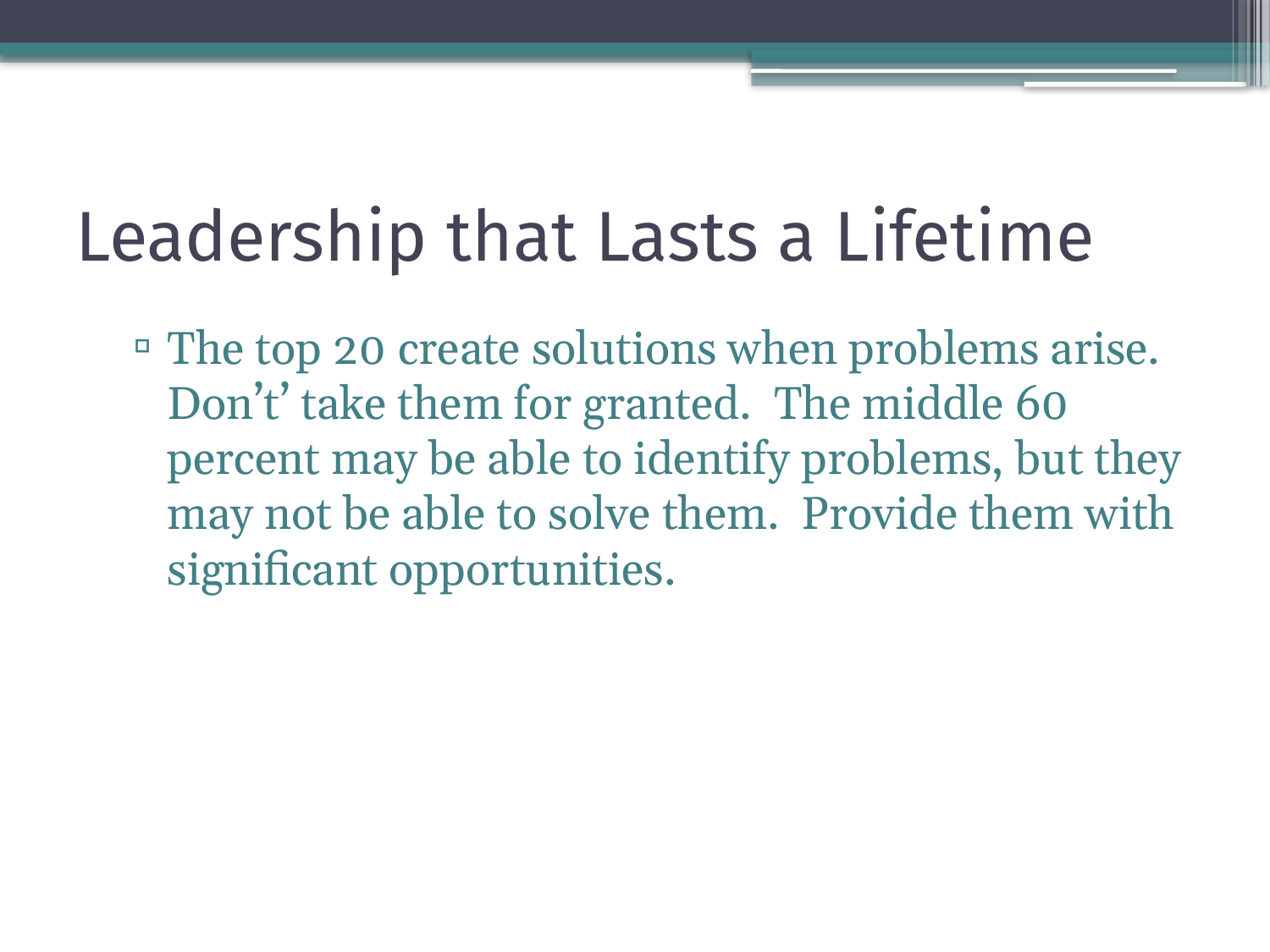

# Leadership that Lasts a Lifetime
The top 20 create solutions when problems arise.  Don’t’ take them for granted.  The middle 60 percent may be able to identify problems, but they may not be able to solve them.  Provide them with significant opportunities.